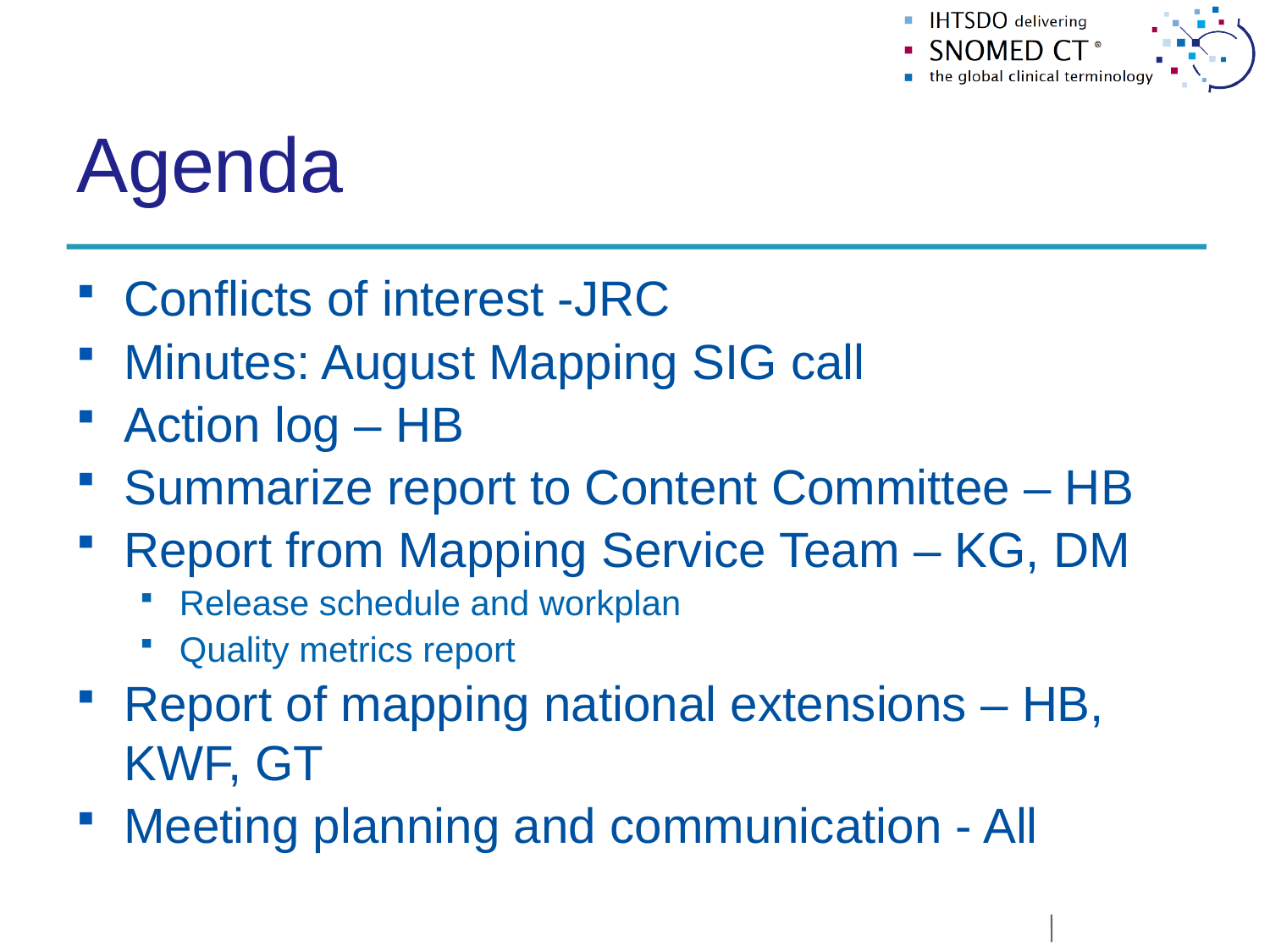

# Agenda
Conflicts of interest -JRC
Minutes: August Mapping SIG call
Action log – HB
Summarize report to Content Committee – HB
Report from Mapping Service Team – KG, DM
Release schedule and workplan
Quality metrics report
Report of mapping national extensions – HB, KWF, GT
Meeting planning and communication - All